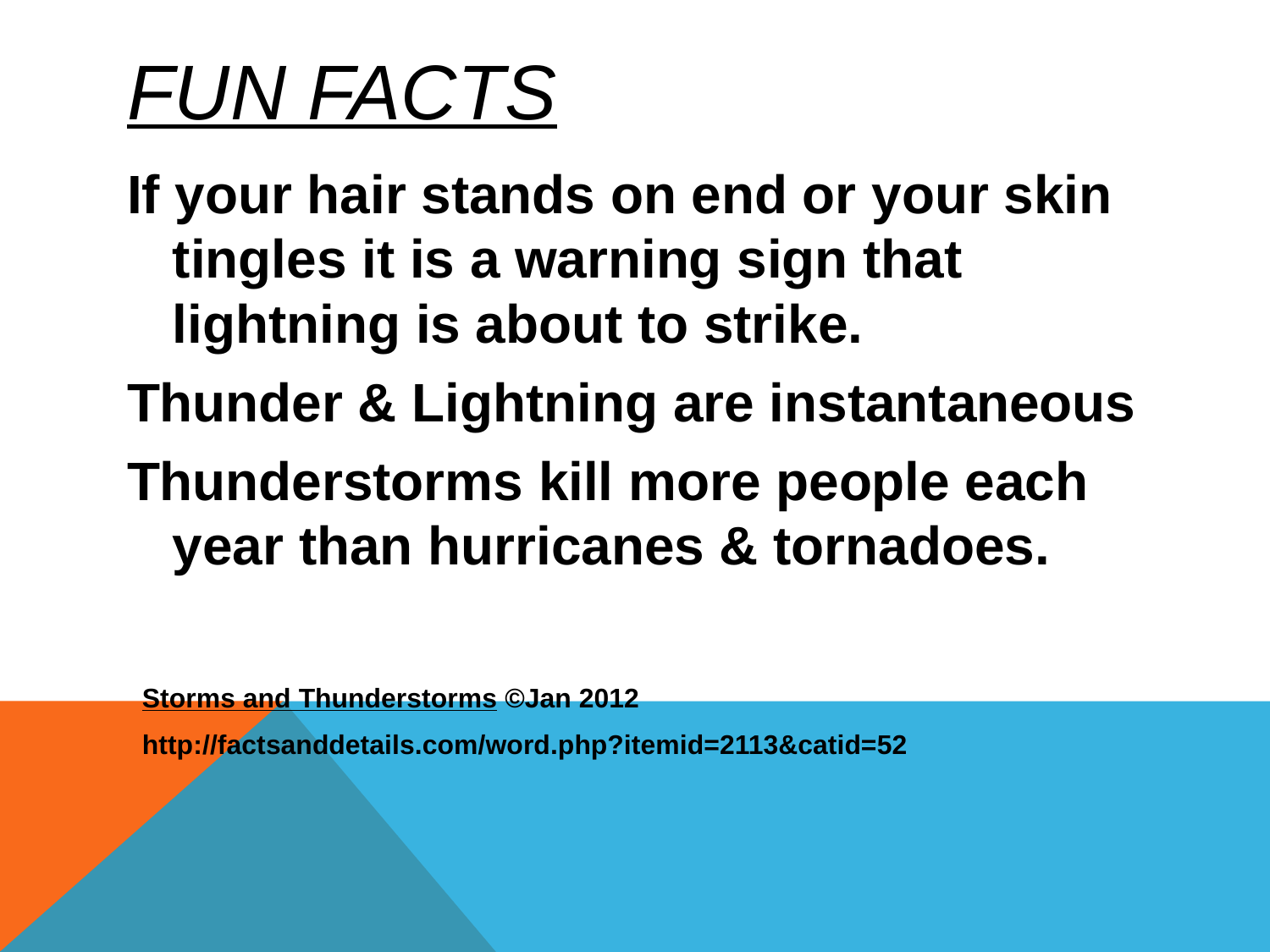

# Fun Facts
If your hair stands on end or your skin tingles it is a warning sign that lightning is about to strike.
Thunder & Lightning are instantaneous
Thunderstorms kill more people each year than hurricanes & tornadoes.

Storms and Thunderstorms ©Jan 2012
http://factsanddetails.com/word.php?itemid=2113&catid=52